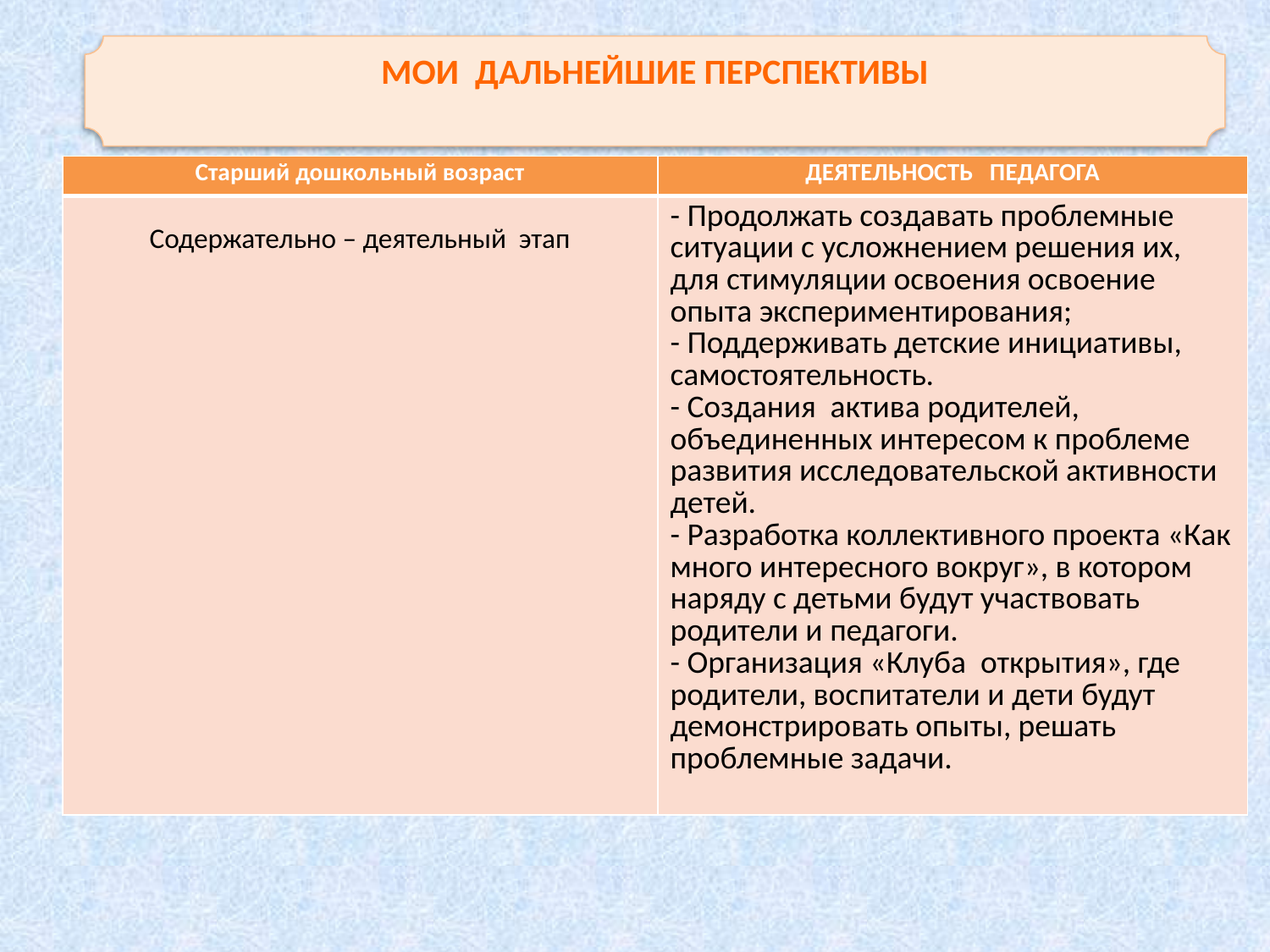

Мои  дальнейшие Перспективы

| Старший дошкольный возраст | ДЕЯТЕЛЬНОСТЬ ПЕДАГОГА |
| --- | --- |
| Содержательно – деятельный этап | - Продолжать создавать проблемные ситуации с усложнением решения их, для стимуляции освоения освоение опыта экспериментирования; - Поддерживать детские инициативы, самостоятельность. - Создания актива родителей, объединенных интересом к проблеме развития исследовательской активности детей. - Разработка коллективного проекта «Как много интересного вокруг», в котором наряду с детьми будут участвовать родители и педагоги. - Организация «Клуба открытия», где родители, воспитатели и дети будут демонстрировать опыты, решать проблемные задачи. |